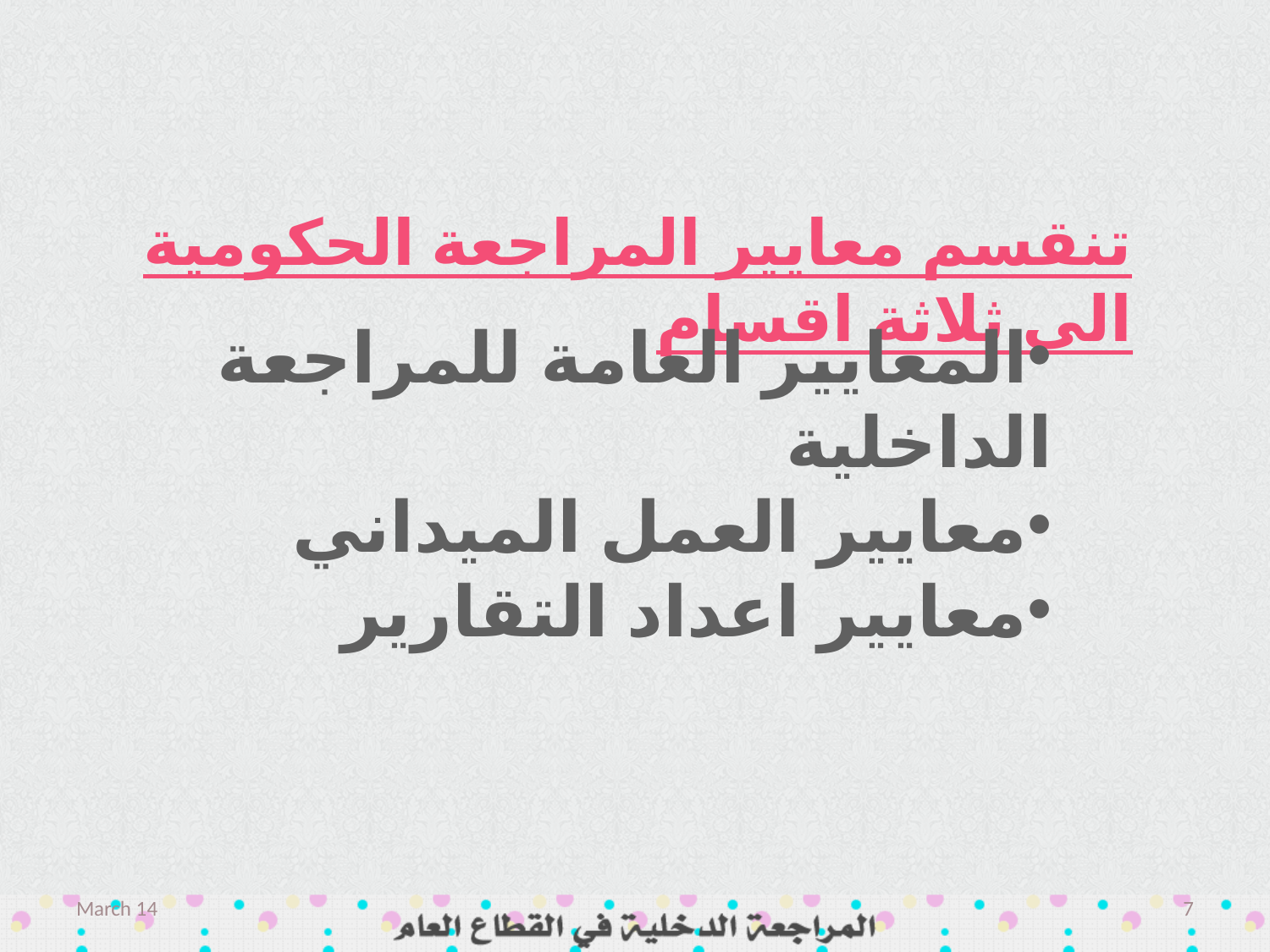

تنقسم معايير المراجعة الحكومية الى ثلاثة اقسام
المعايير العامة للمراجعة الداخلية
معايير العمل الميداني
معايير اعداد التقارير
March 14
7